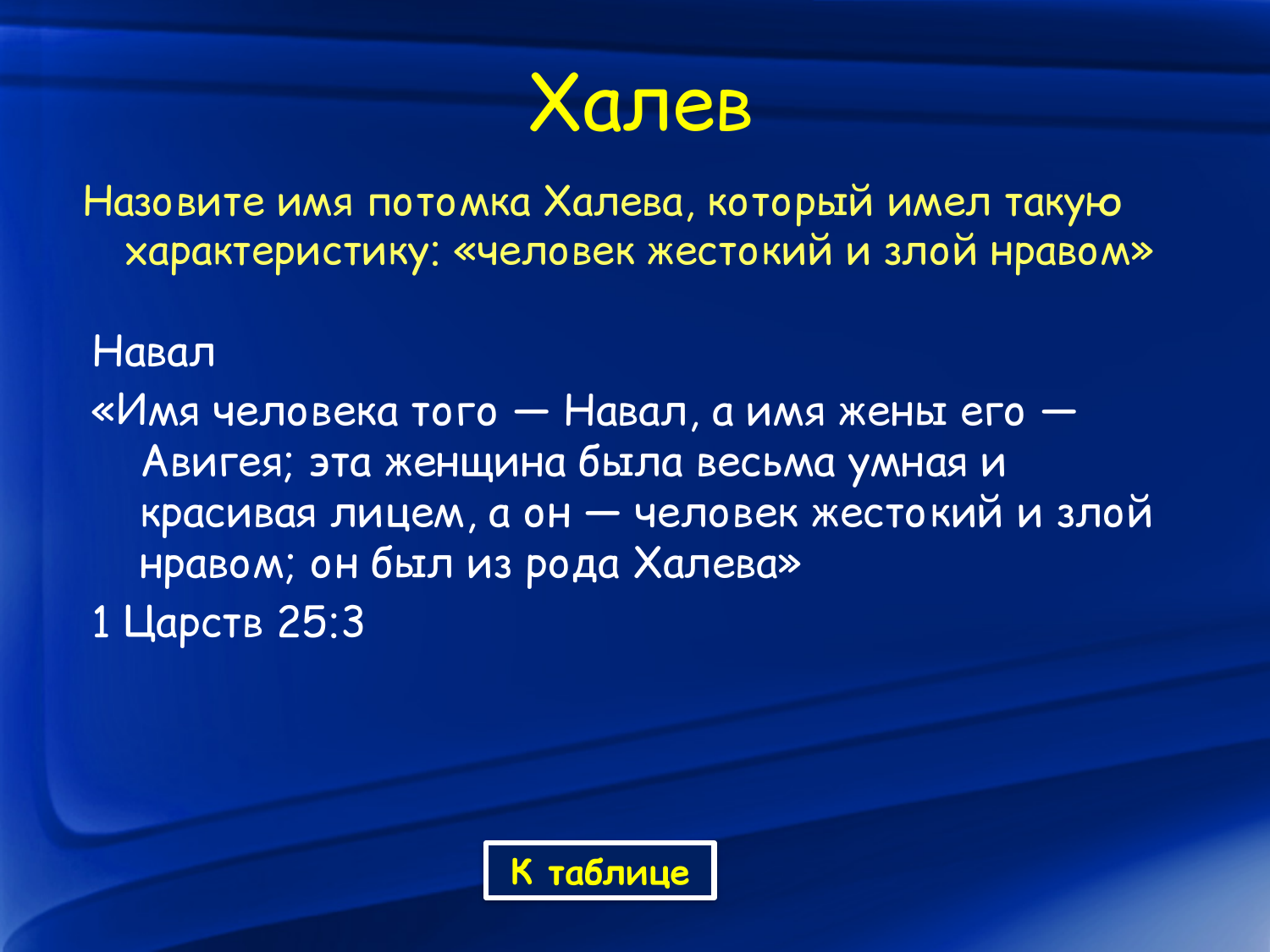

# Халев
Назовите имя потомка Халева, который имел такую характеристику: «человек жестокий и злой нравом»
Навал
«Имя человека того — Навал, а имя жены его — Авигея; эта женщина была весьма умная и красивая лицем, а он — человек жестокий и злой нравом; он был из рода Халева»
1 Царств 25:3
К таблице